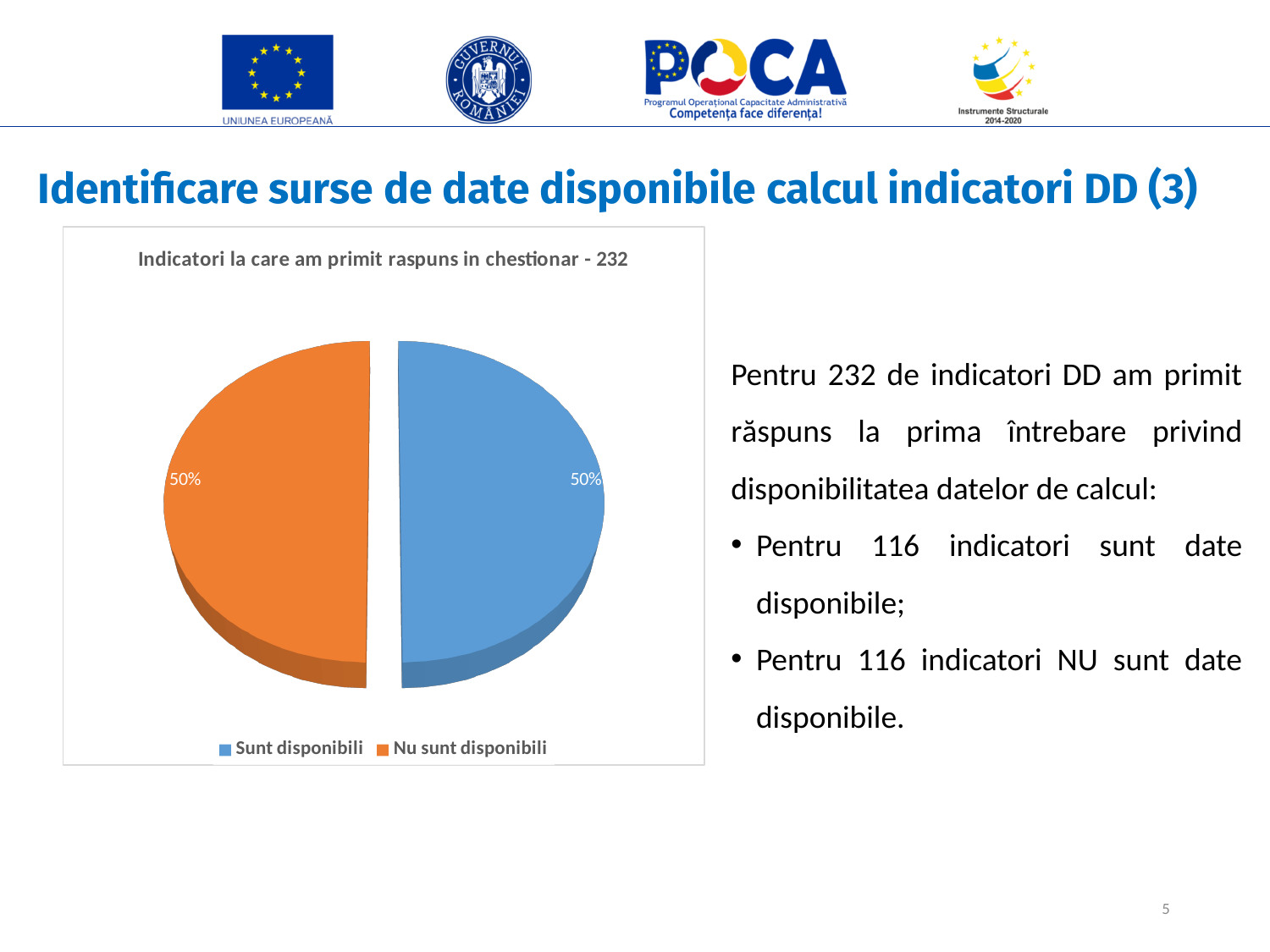

# Identificare surse de date disponibile calcul indicatori DD (3)

[unsupported chart]

Pentru 232 de indicatori DD am primit răspuns la prima întrebare privind disponibilitatea datelor de calcul:
Pentru 116 indicatori sunt date disponibile;
Pentru 116 indicatori NU sunt date disponibile.
5